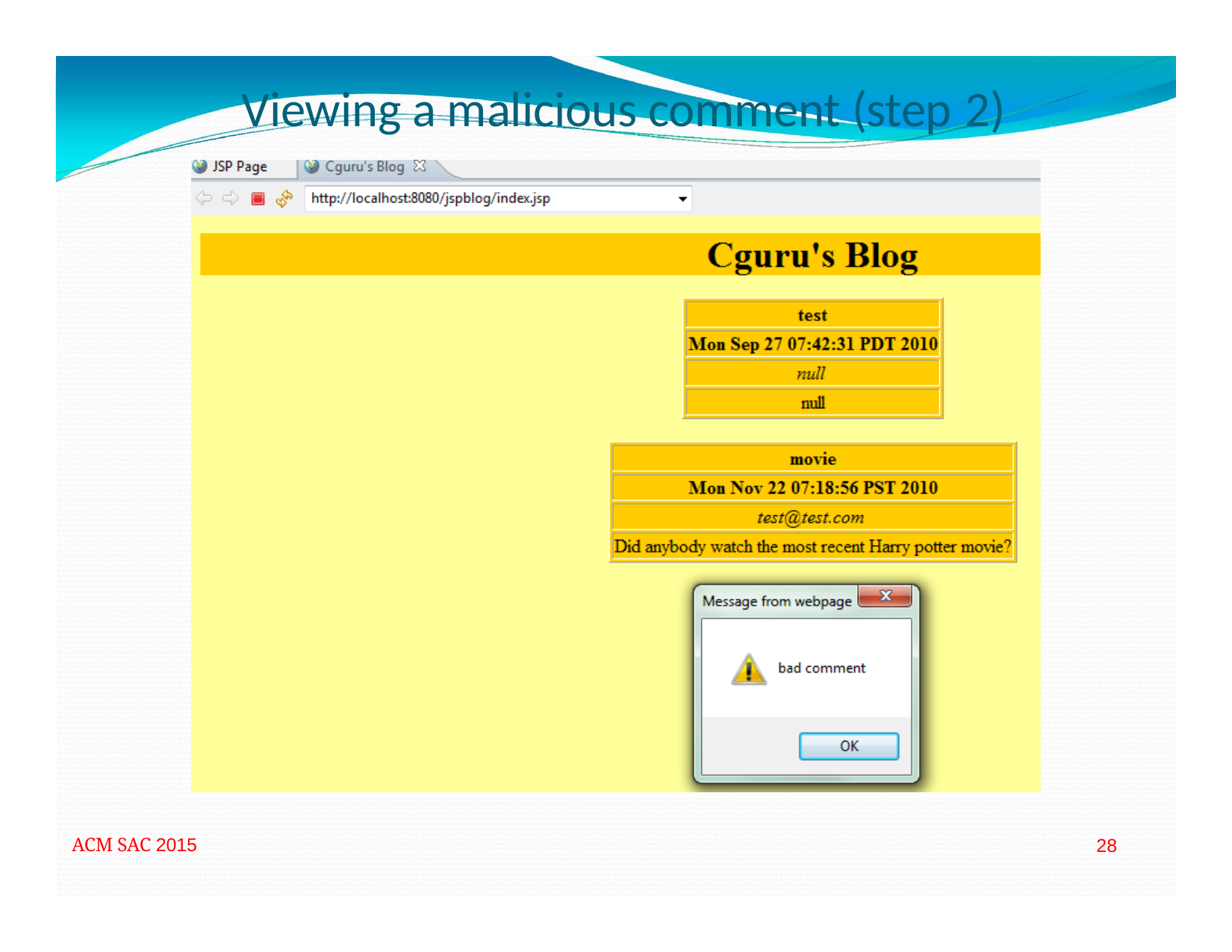

# Viewing a malicious comment (step 2)

ACM SAC 2015
28